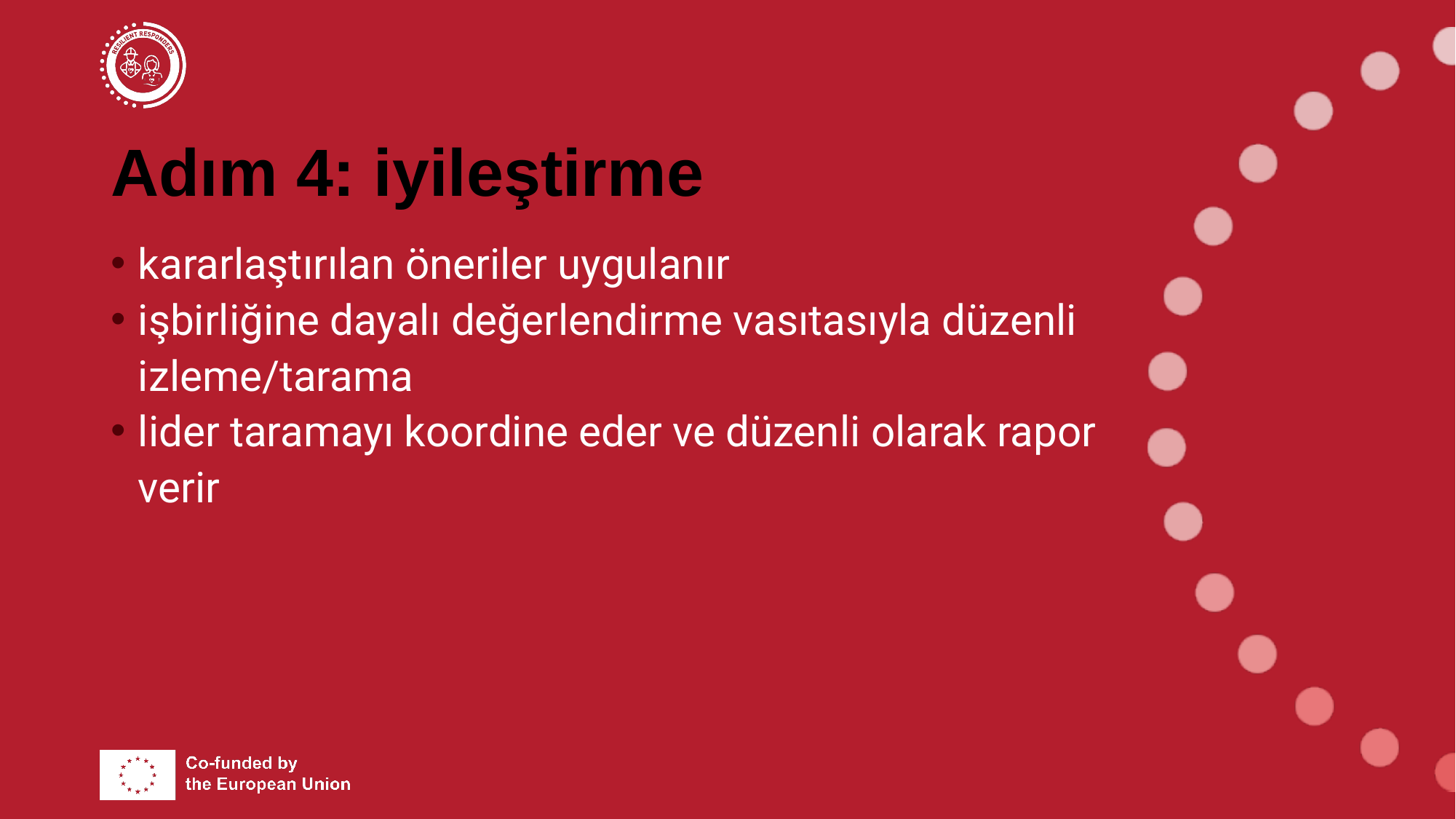

# Adım 4: iyileştirme
kararlaştırılan öneriler uygulanır
işbirliğine dayalı değerlendirme vasıtasıyla düzenli izleme/tarama
lider taramayı koordine eder ve düzenli olarak rapor verir